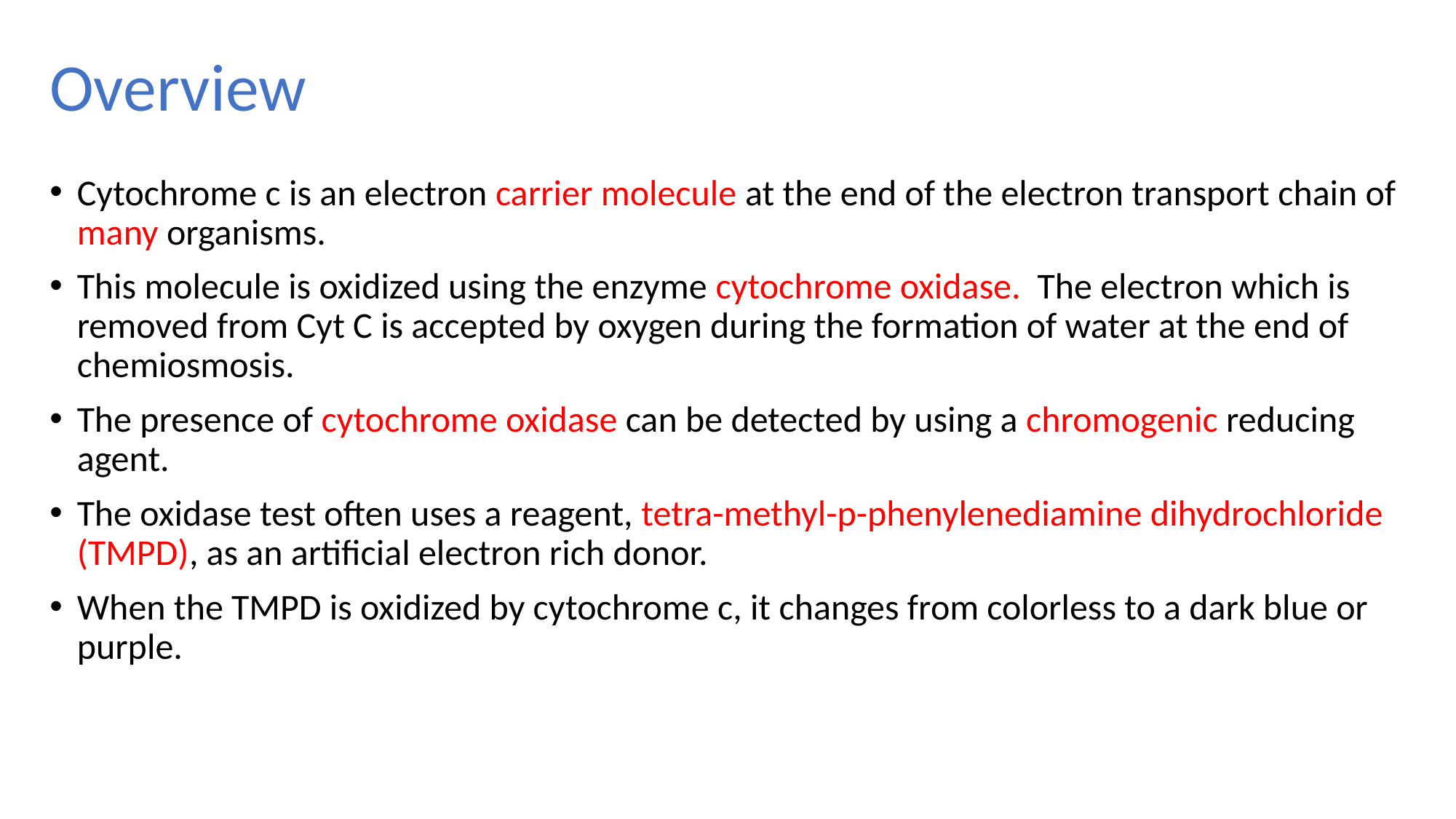

# Overview
Cytochrome c is an electron carrier molecule at the end of the electron transport chain of many organisms.
This molecule is oxidized using the enzyme cytochrome oxidase.  The electron which is removed from Cyt C is accepted by oxygen during the formation of water at the end of chemiosmosis.
The presence of cytochrome oxidase can be detected by using a chromogenic reducing agent.
The oxidase test often uses a reagent, tetra-methyl-p-phenylenediamine dihydrochloride (TMPD), as an artificial electron rich donor.
When the TMPD is oxidized by cytochrome c, it changes from colorless to a dark blue or purple.